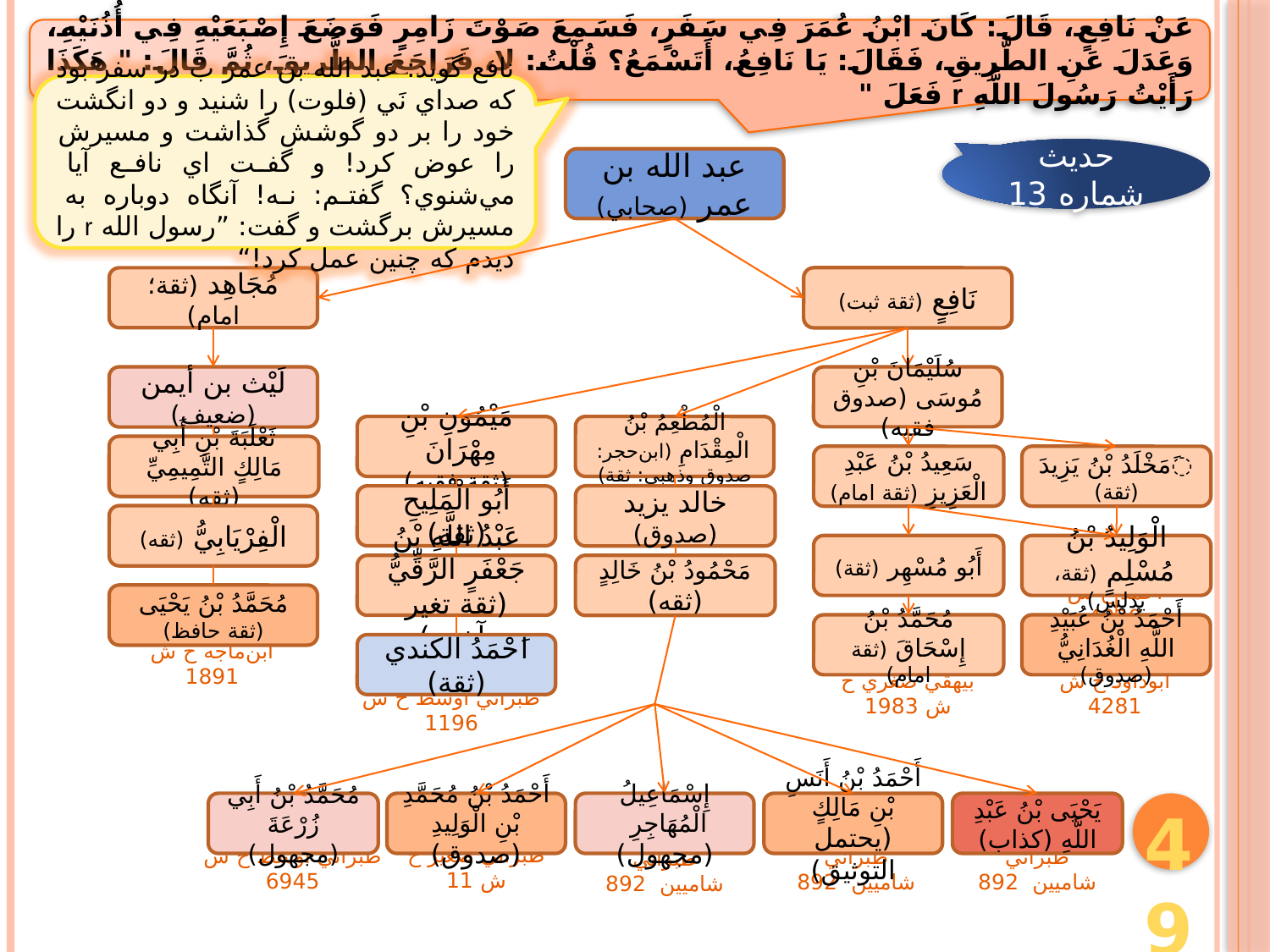

عَنْ نَافِعٍ، قَالَ: كَانَ ابْنُ عُمَرَ فِي سَفَرٍ، فَسَمِعَ صَوْتَ زَامِرٍ فَوَضَعَ إِصْبَعَيْهِ فِي أُذُنَيْهِ، وَعَدَلَ عَنِ الطَّرِيقِ، فَقَالَ: يَا نَافِعُ، أَتَسْمَعُ؟ قُلْتُ: لا، فَرَاجَعَ الطَّرِيقَ، ثُمَّ قَالَ: " هَكَذَا رَأَيْتُ رَسُولَ اللَّهِ r فَعَلَ "
نافع گويد: عبد الله بن عمر ب در سفر بود كه صداي نَي (فلوت) را شنيد و دو انگشت خود را بر دو گوشش گذاشت و مسيرش را عوض كرد! و گفت اي نافع آيا مي‌شنوي؟ گفتم: نه! آنگاه دوباره به مسيرش برگشت و گفت: ”رسول الله r را ديدم كه چنين عمل كرد!“
حديث شماره 13
عبد الله بن عمر (صحابي)
مُجَاهِد (ثقة؛ امام)
نَافِعٍ (ثقة ثبت)
لَيْث بن أيمن (ضعيف)
سُلَيْمَانَ بْنِ مُوسَى (صدوق فقيه)
مَيْمُونِ بْنِ مِهْرَانَ
(ثقة فقيه)
الْمُطْعِمُ بْنُ الْمِقْدَامِ (ابن‌حجر: صدوق وذهبي: ثقة)
ثَعْلَبَةَ بْنِ أَبِي مَالِكٍ التَّمِيمِيِّ (ثقه)
سَعِيدُ بْنُ عَبْدِ الْعَزِيزِ (ثقة امام)
َمَخْلَدُ بْنُ يَزِيدَ (ثقة)
أَبُو الْمَلِيحِ (ثقة)
خالد يزيد (صدوق)
الْفِرْيَابِيُّ (ثقه)
أَبُو مُسْهِر (ثقة)
الْوَلِيدُ بْنُ مُسْلِمٍ (ثقة، يدلس)
عَبْدُ اللَّهِ بْنُ جَعْفَرٍ الرَّقِّيُّ (ثقة تغير بآخره)
مَحْمُودُ بْنُ خَالِدٍ (ثقه)
مُحَمَّدُ بْنُ يَحْيَى (ثقة حافظ)
احمد ح ش 4820
مُحَمَّدُ بْنُ إِسْحَاقَ (ثقة امام)
أَحْمَدُ بْنُ عُبَيْدِ اللَّهِ الْغُدَانِيُّ (صدوق)
اَحْمَدُ الكندي (ثقة)
ابن‌ماجه ح ش 1891
بيهقي صغري ح ش 1983
ابوداود ح ش 4281
طبراني اوسط ح ش 1196
مُحَمَّدُ بْنُ أَبِي زُرْعَةَ (مجهول)
أَحْمَدُ بْنُ مُحَمَّدِ بْنِ الْوَلِيدِ (صدوق)
إِسْمَاعِيلُ الْمُهَاجِرِ  (مجهول)
أَحْمَدُ بْنُ أَنَسِ بْنِ مَالِكٍ (يحتمل التوثيق)
يَحْيَى بْنُ عَبْدِ اللَّهِ (كذاب)
49
طبراني اوسط ح ش 6945
طبراني صغير ح ش 11
طبراني شاميين  892
طبراني شاميين  892
طبراني شاميين  892